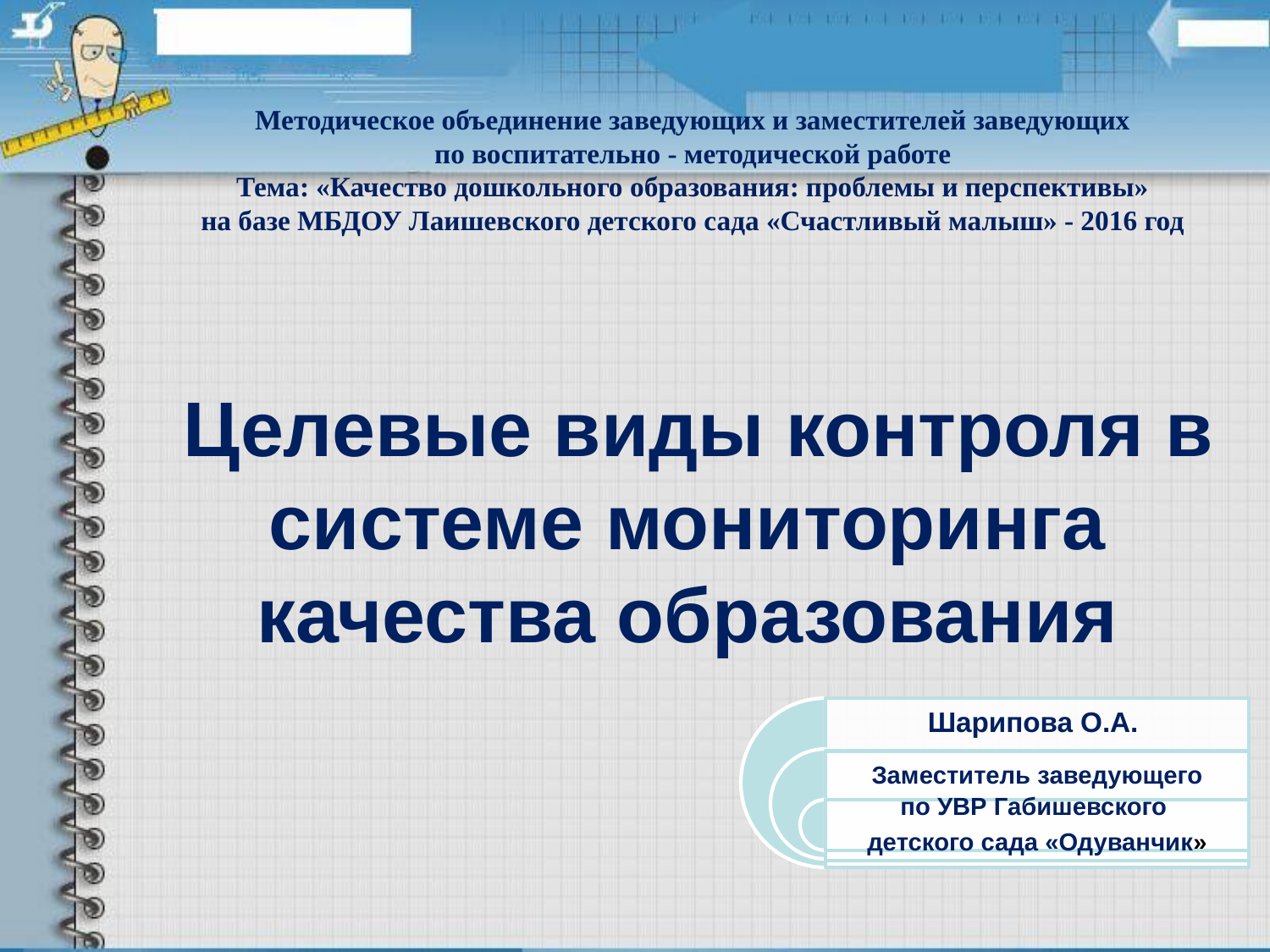

Методическое объединение заведующих и заместителей заведующих
по воспитательно - методической работе
Тема: «Качество дошкольного образования: проблемы и перспективы»
на базе МБДОУ Лаишевского детского сада «Счастливый малыш» - 2016 год
# Целевые виды контроля в системе мониторинга качества образования
Шарипова О.А.
Заместитель заведующего
по УВР Габишевского
детского сада «Одуванчик»